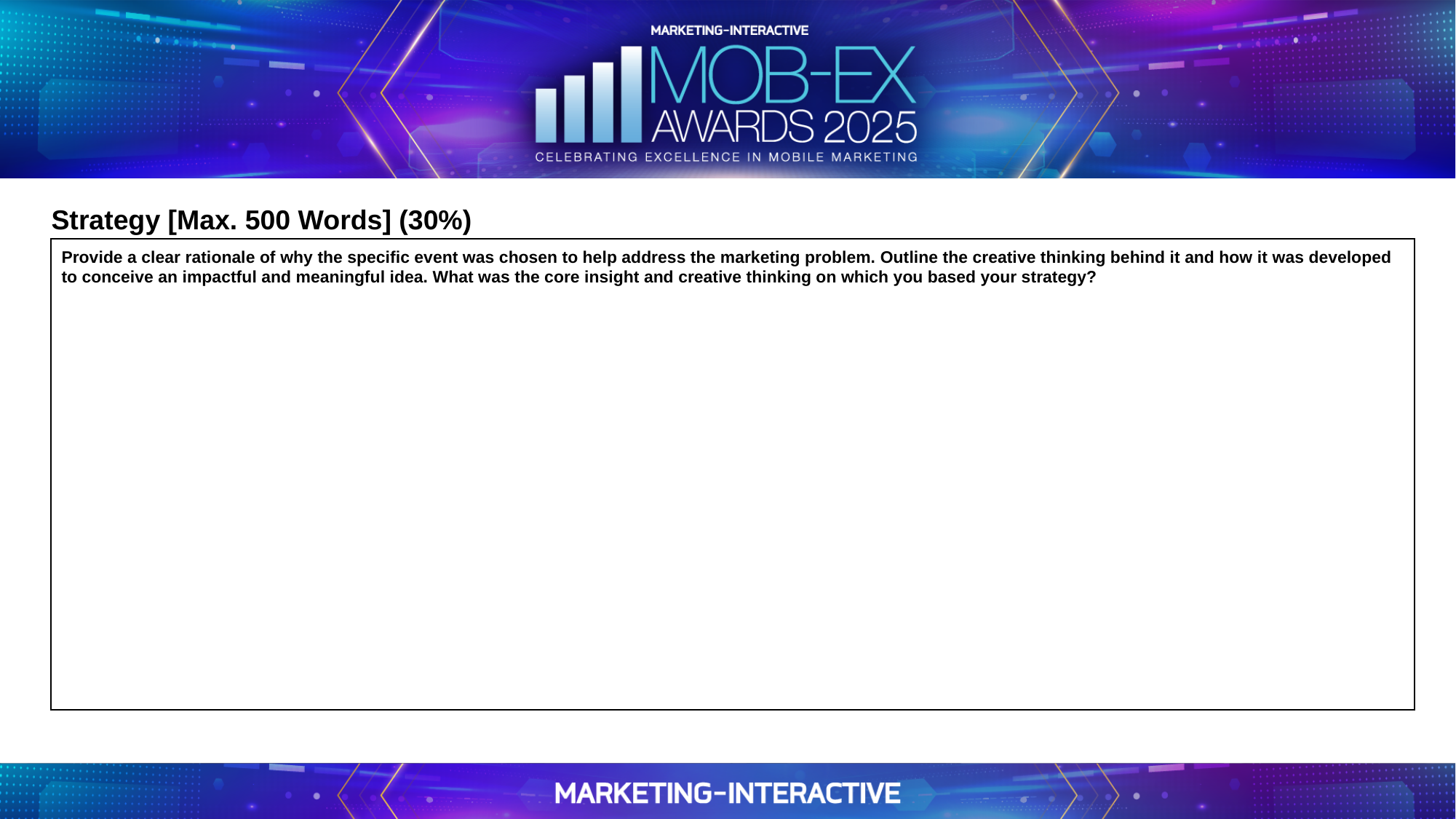

Strategy [Max. 500 Words] (30%)

Provide a clear rationale of why the specific event was chosen to help address the marketing problem. Outline the creative thinking behind it and how it was developed to conceive an impactful and meaningful idea. What was the core insight and creative thinking on which you based your strategy?